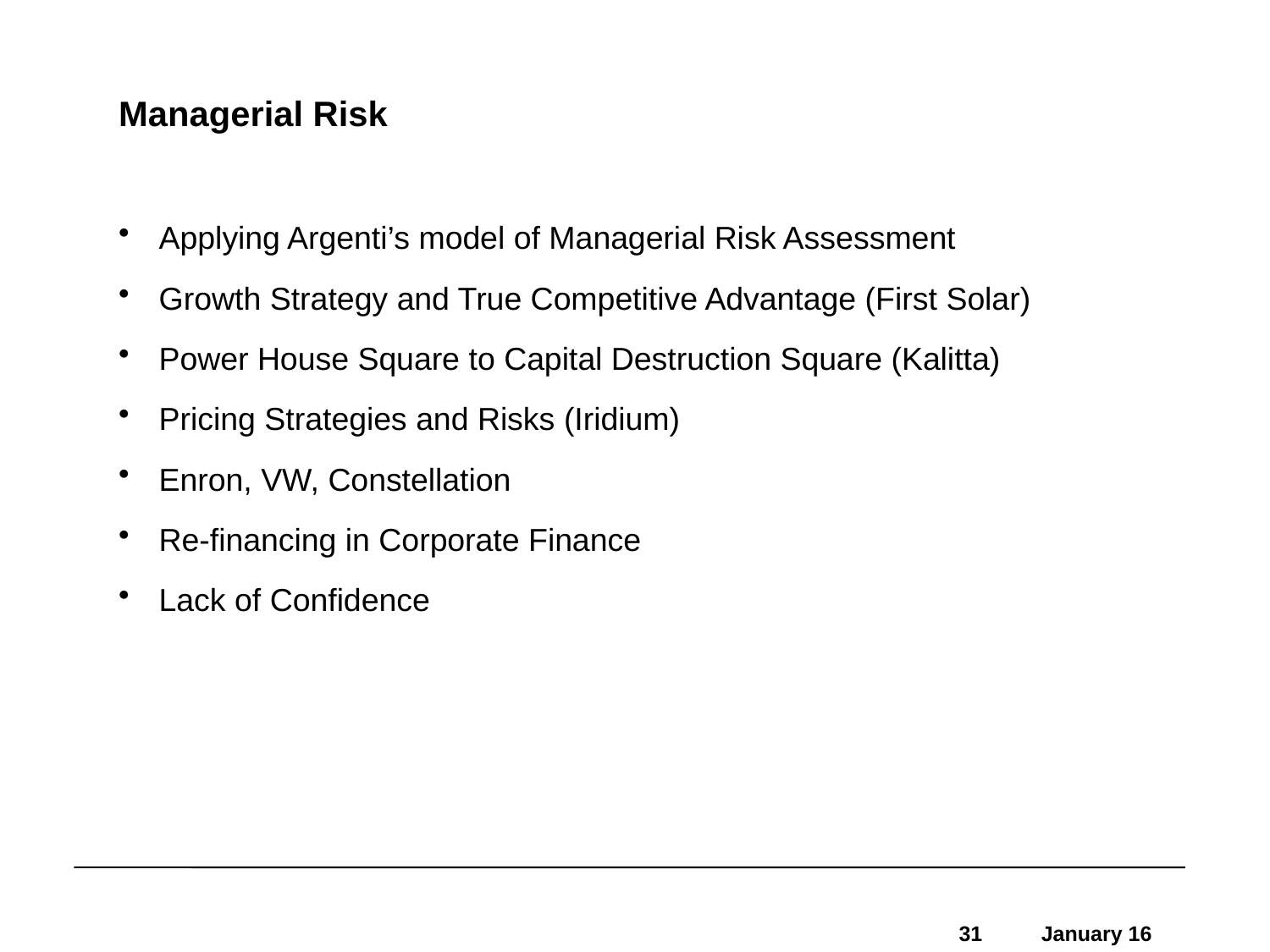

# Managerial Risk
Applying Argenti’s model of Managerial Risk Assessment
Growth Strategy and True Competitive Advantage (First Solar)
Power House Square to Capital Destruction Square (Kalitta)
Pricing Strategies and Risks (Iridium)
Enron, VW, Constellation
Re-financing in Corporate Finance
Lack of Confidence